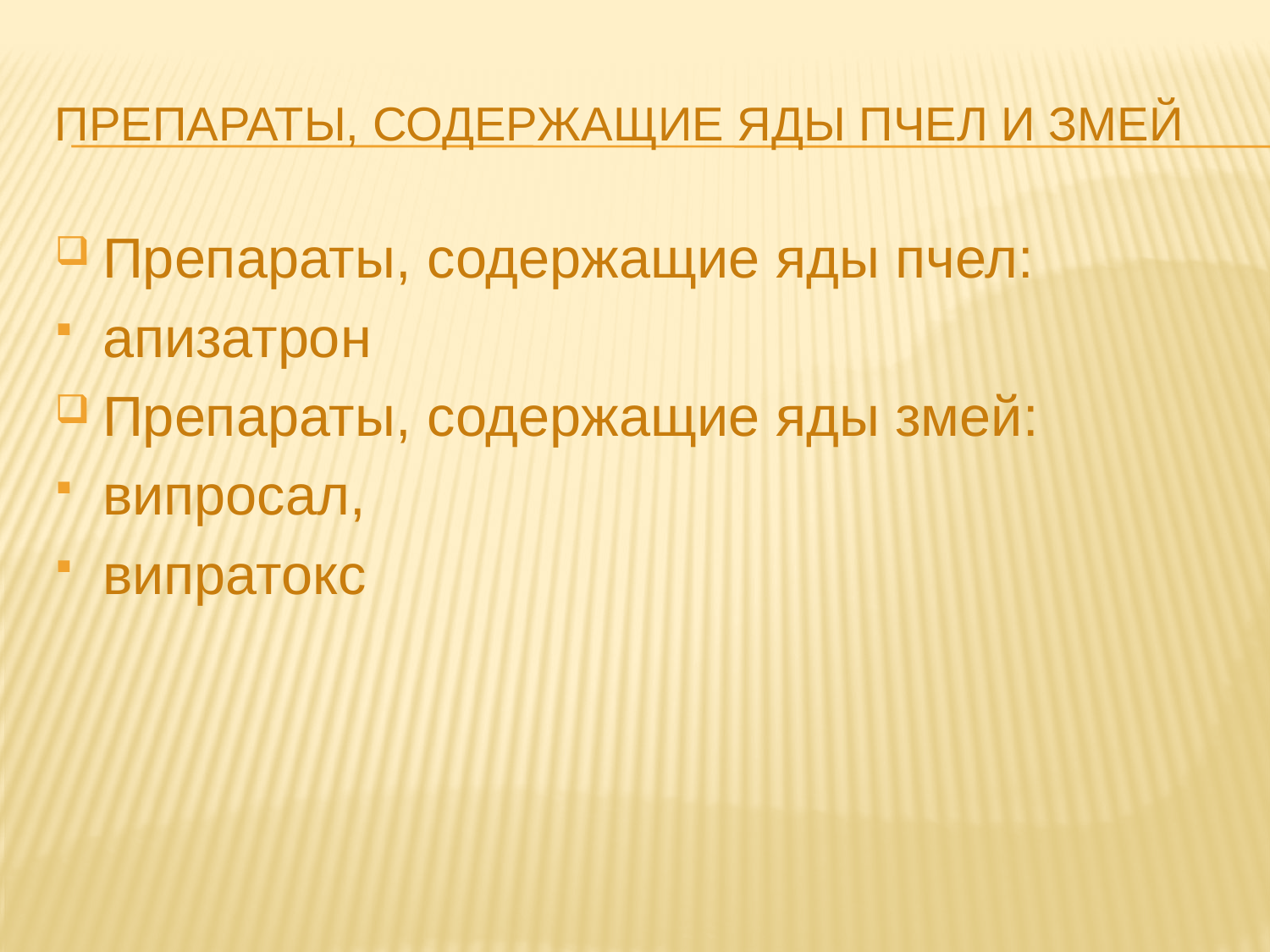

# Препараты, содержащие яды пчел и змей
Препараты, содержащие яды пчел:
апизатрон
Препараты, содержащие яды змей:
випросал,
випратокс